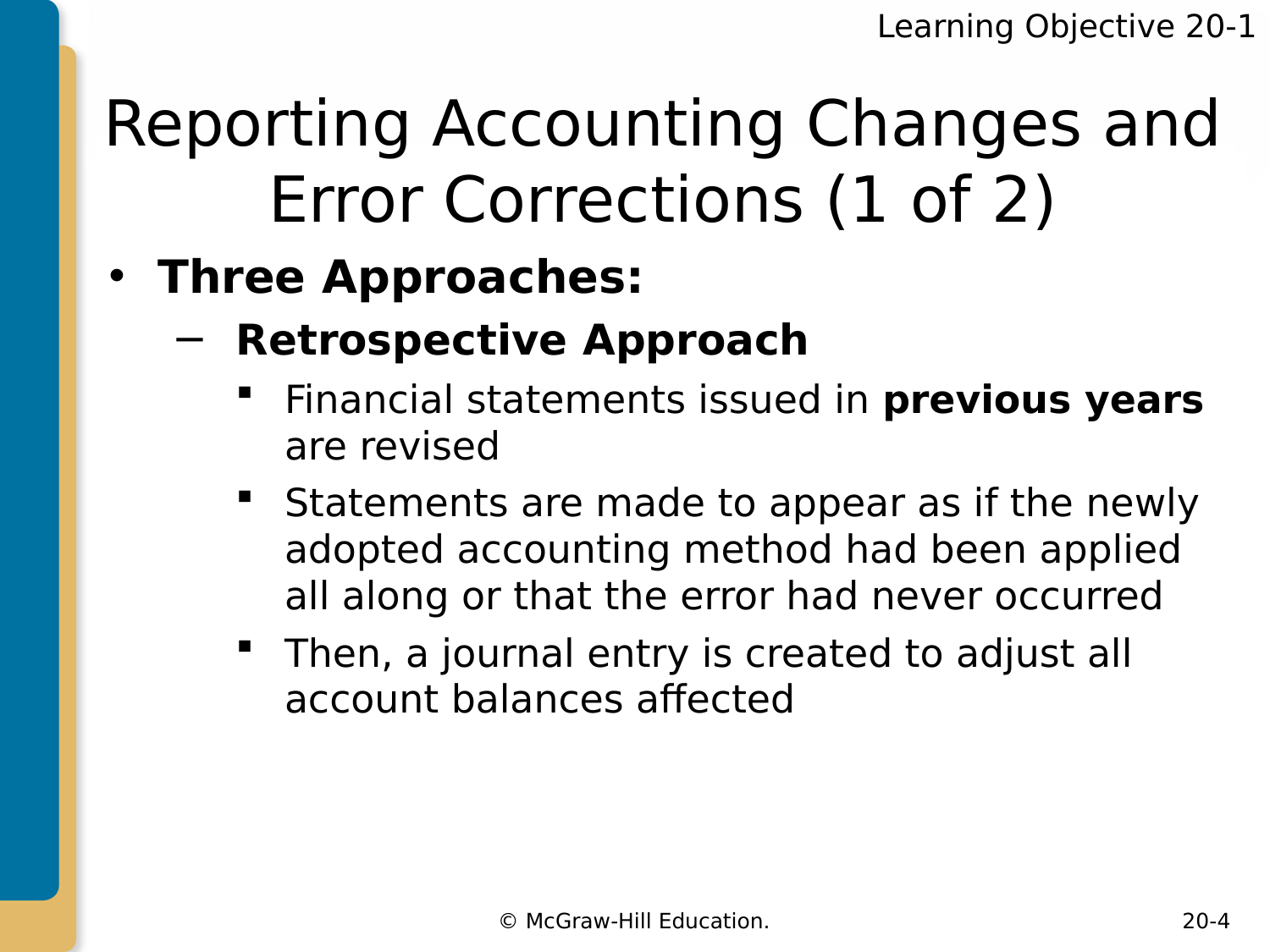

Learning Objective 20-1
# Reporting Accounting Changes and Error Corrections (1 of 2)
Three Approaches:
Retrospective Approach
Financial statements issued in previous years are revised
Statements are made to appear as if the newly adopted accounting method had been applied all along or that the error had never occurred
Then, a journal entry is created to adjust all account balances affected